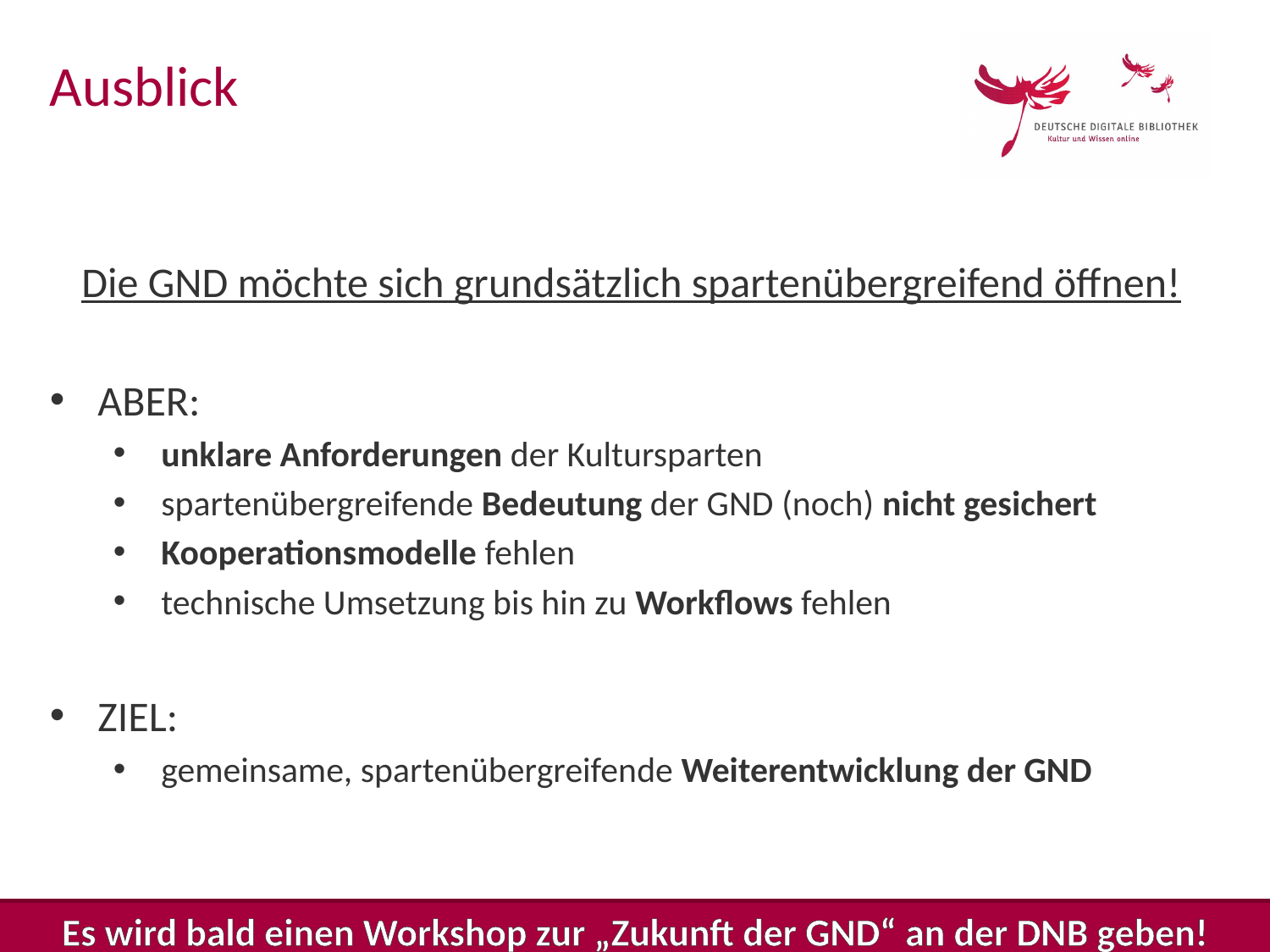

Ausblick

Die GND möchte sich grundsätzlich spartenübergreifend öffnen!

ABER:
unklare Anforderungen der Kultursparten
spartenübergreifende Bedeutung der GND (noch) nicht gesichert
Kooperationsmodelle fehlen
technische Umsetzung bis hin zu Workflows fehlen

ZIEL:
gemeinsame, spartenübergreifende Weiterentwicklung der GND

Es wird bald einen Workshop zur „Zukunft der GND“ an der DNB geben!